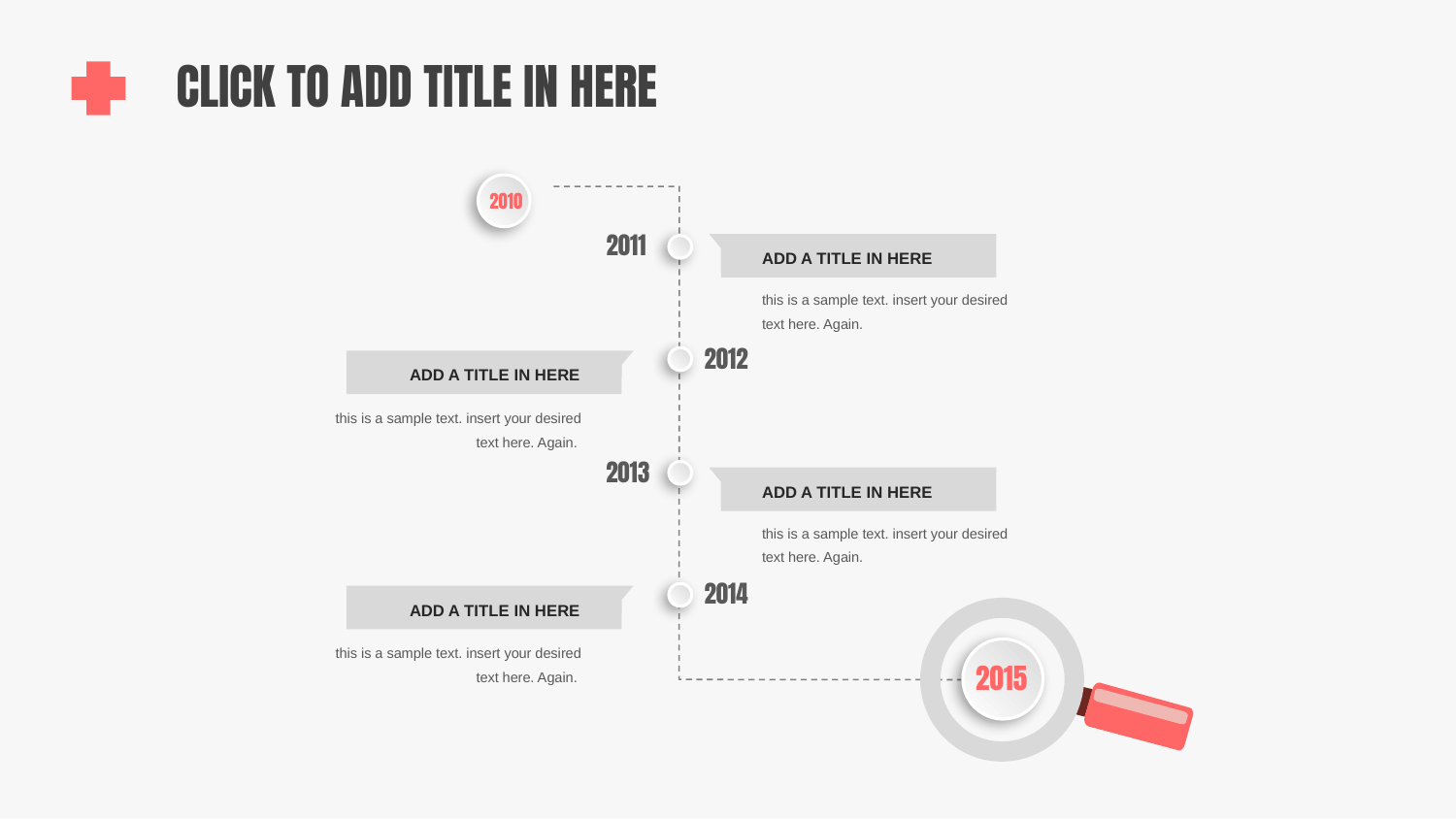

2010

2011

ADD A TITLE IN HERE
this is a sample text. insert your desired text here. Again.

2012

ADD A TITLE IN HERE
this is a sample text. insert your desired text here. Again.
2013

ADD A TITLE IN HERE
this is a sample text. insert your desired text here. Again.

2014

ADD A TITLE IN HERE
this is a sample text. insert your desired text here. Again.

2015